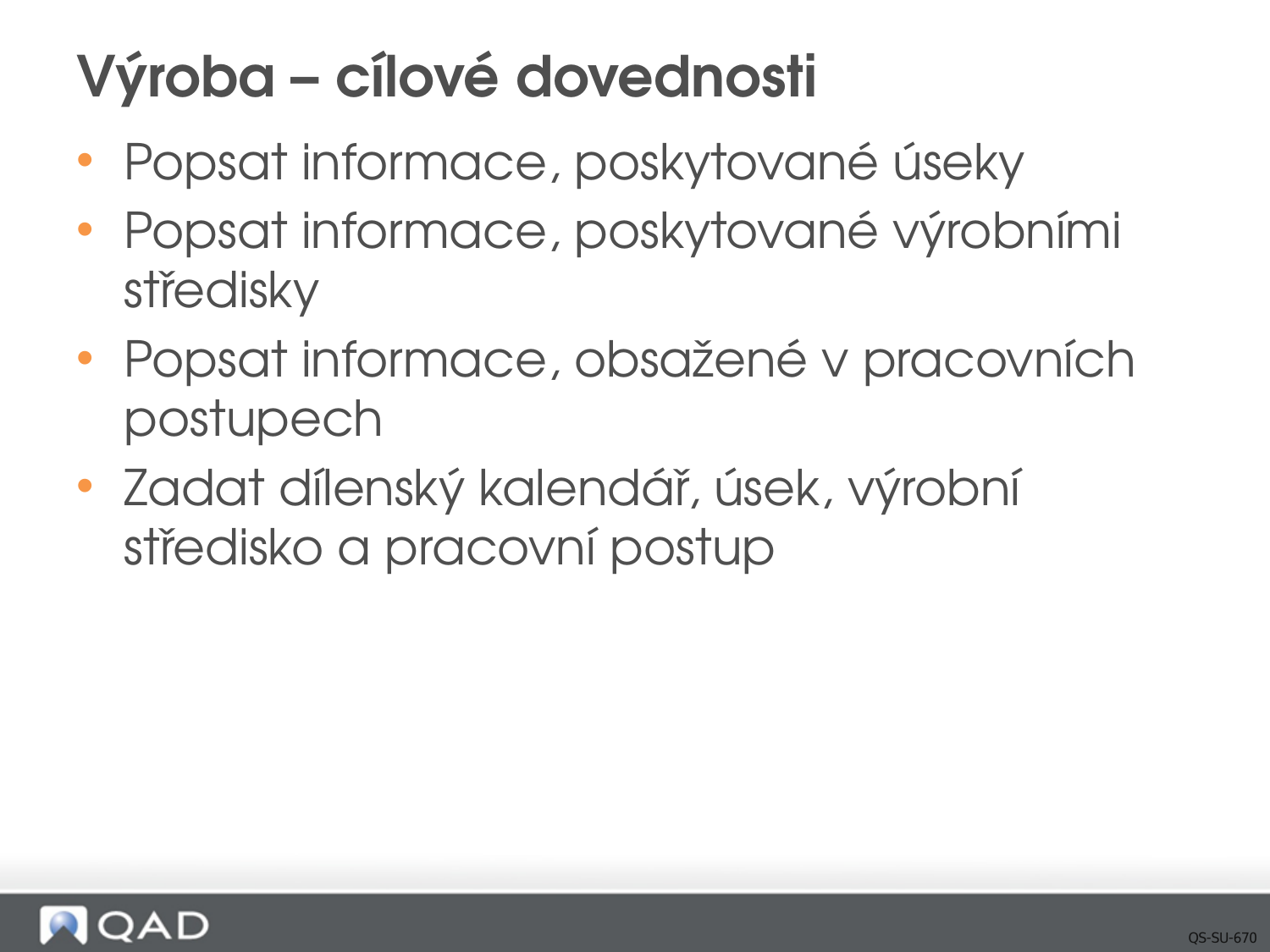

# Výroba – cílové dovednosti
Popsat informace, poskytované úseky
Popsat informace, poskytované výrobními středisky
Popsat informace, obsažené v pracovních postupech
Zadat dílenský kalendář, úsek, výrobní středisko a pracovní postup

QS-SU-670